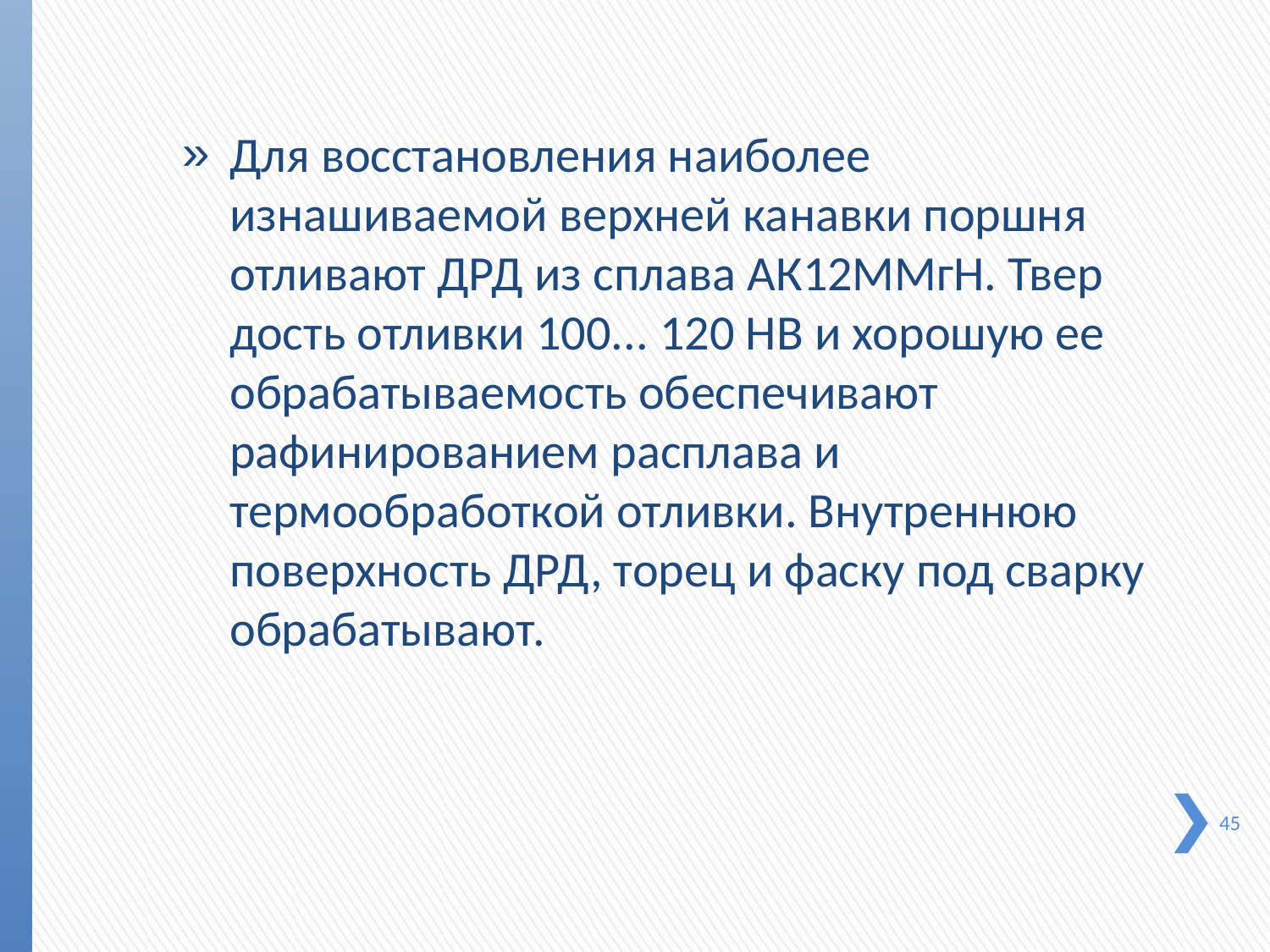

Для восстановления наиболее изнашиваемой верхней ка­навки поршня отливают ДРД из сплава АК12ММгН. Твер­дость отливки 100... 120 НВ и хорошую ее обрабатываемость обеспечивают рафинированием расплава и термообработкой отливки. Внутреннюю поверхность ДРД, торец и фаску под сварку обрабатывают.

45